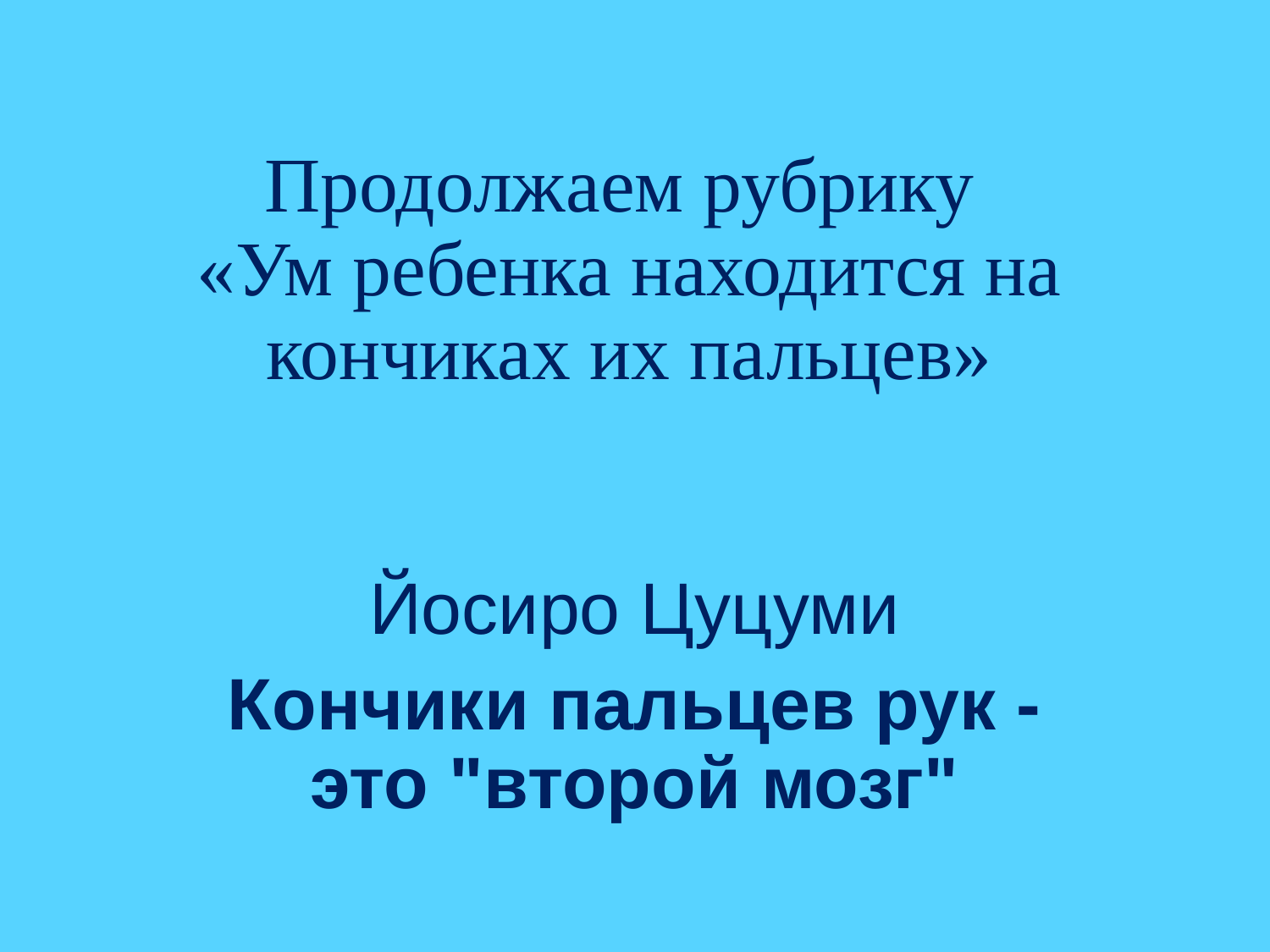

# Продолжаем рубрику «Ум ребенка находится на кончиках их пальцев»
Йосиро Цуцуми
Кончики пальцев рук - это "второй мозг"